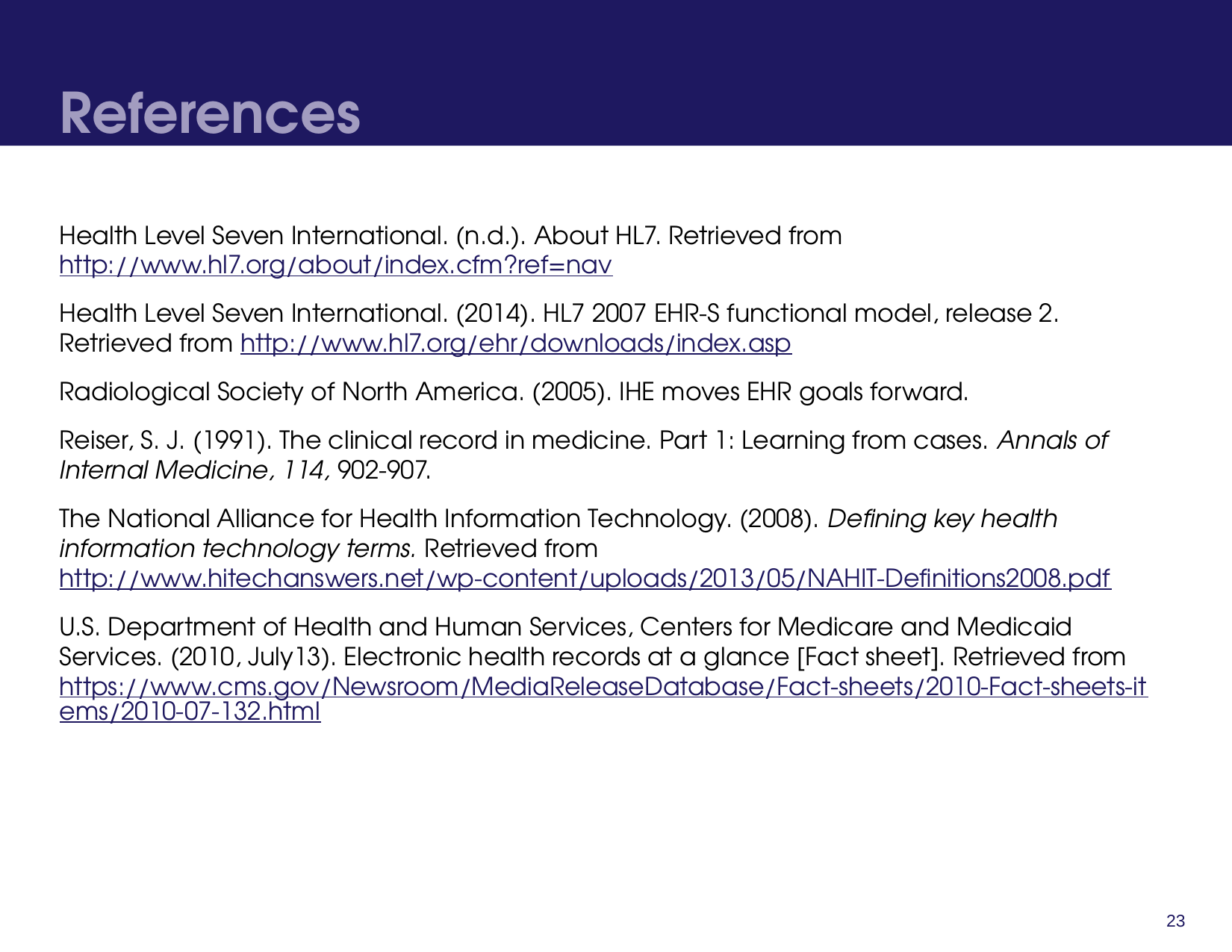

# References

Health Level Seven International. (n.d.). About HL7. Retrieved from http://www.hl7.org/about/index.cfm?ref=nav
Health Level Seven International. (2014). HL7 2007 EHR-S functional model, release 2. Retrieved from http://www.hl7.org/ehr/downloads/index.asp
Radiological Society of North America. (2005). IHE moves EHR goals forward.
Reiser, S. J. (1991). The clinical record in medicine. Part 1: Learning from cases. Annals of Internal Medicine, 114, 902-907.
The National Alliance for Health Information Technology. (2008). Defining key health information technology terms. Retrieved from http://www.hitechanswers.net/wp-content/uploads/2013/05/NAHIT-Definitions2008.pdf
U.S. Department of Health and Human Services, Centers for Medicare and Medicaid Services. (2010, July13). Electronic health records at a glance [Fact sheet]. Retrieved from https://www.cms.gov/Newsroom/MediaReleaseDatabase/Fact-sheets/2010-Fact-sheets-items/2010-07-132.html

23